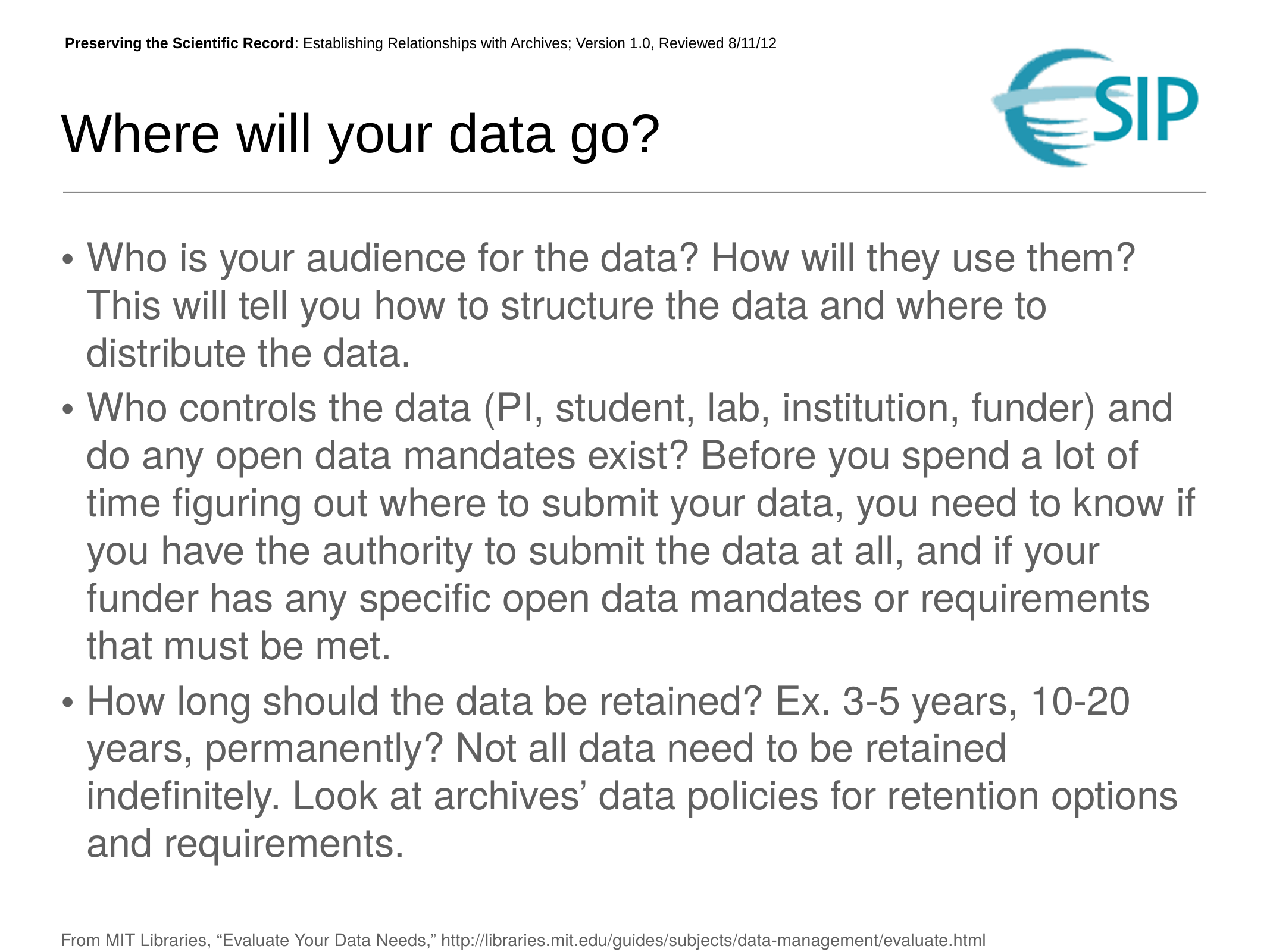

# Where will your data go?
Who is your audience for the data? How will they use them? This will tell you how to structure the data and where to distribute the data.
Who controls the data (PI, student, lab, institution, funder) and do any open data mandates exist? Before you spend a lot of time figuring out where to submit your data, you need to know if you have the authority to submit the data at all, and if your funder has any specific open data mandates or requirements that must be met.
How long should the data be retained? Ex. 3-5 years, 10-20 years, permanently? Not all data need to be retained indefinitely. Look at archives’ data policies for retention options and requirements.

From MIT Libraries, “Evaluate Your Data Needs,” http://libraries.mit.edu/guides/subjects/data-management/evaluate.html